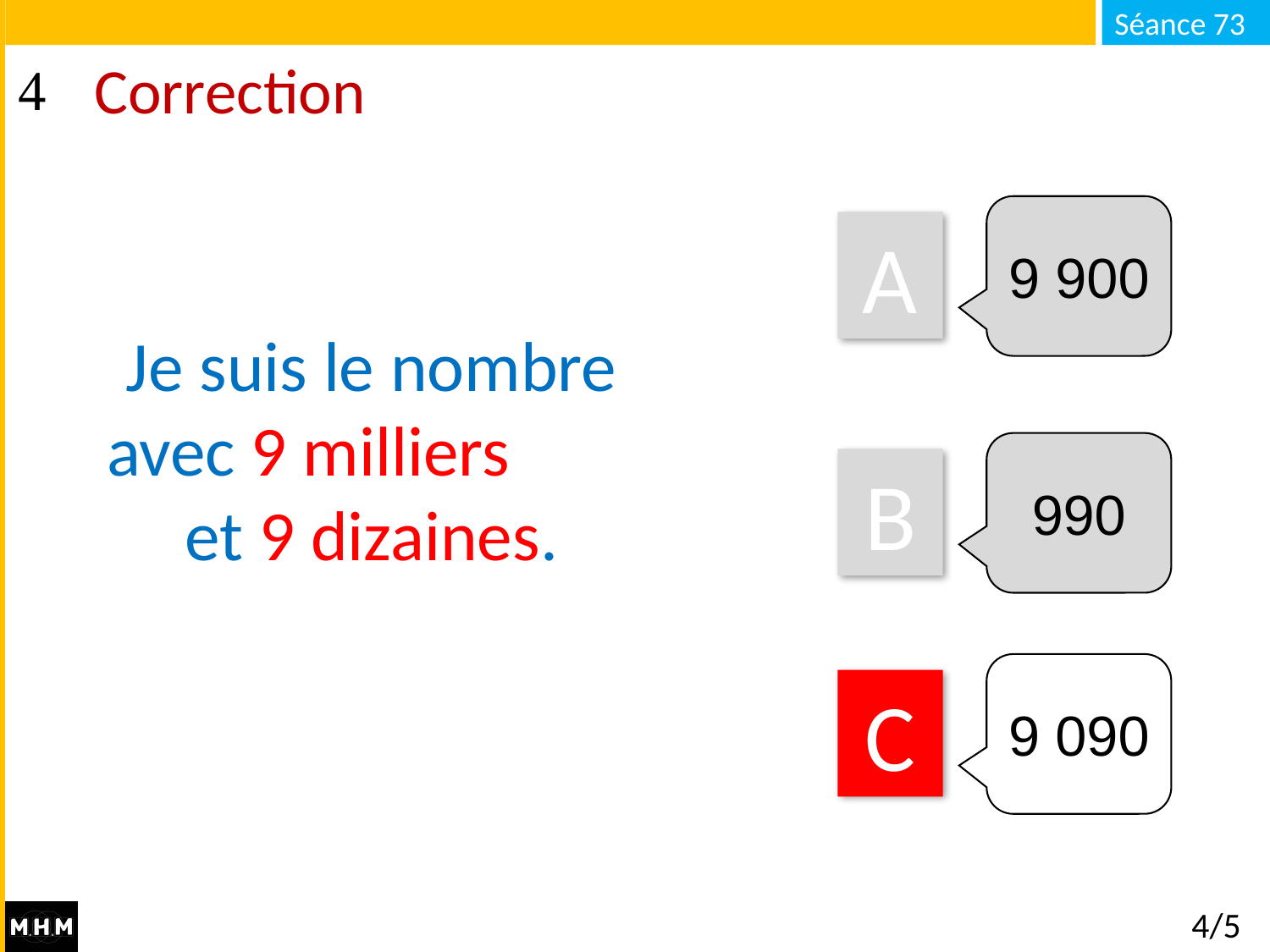

# Correction
9 900
A
Je suis le nombre avec 9 milliers         et 9 dizaines.
990
B
9 090
C
4/5